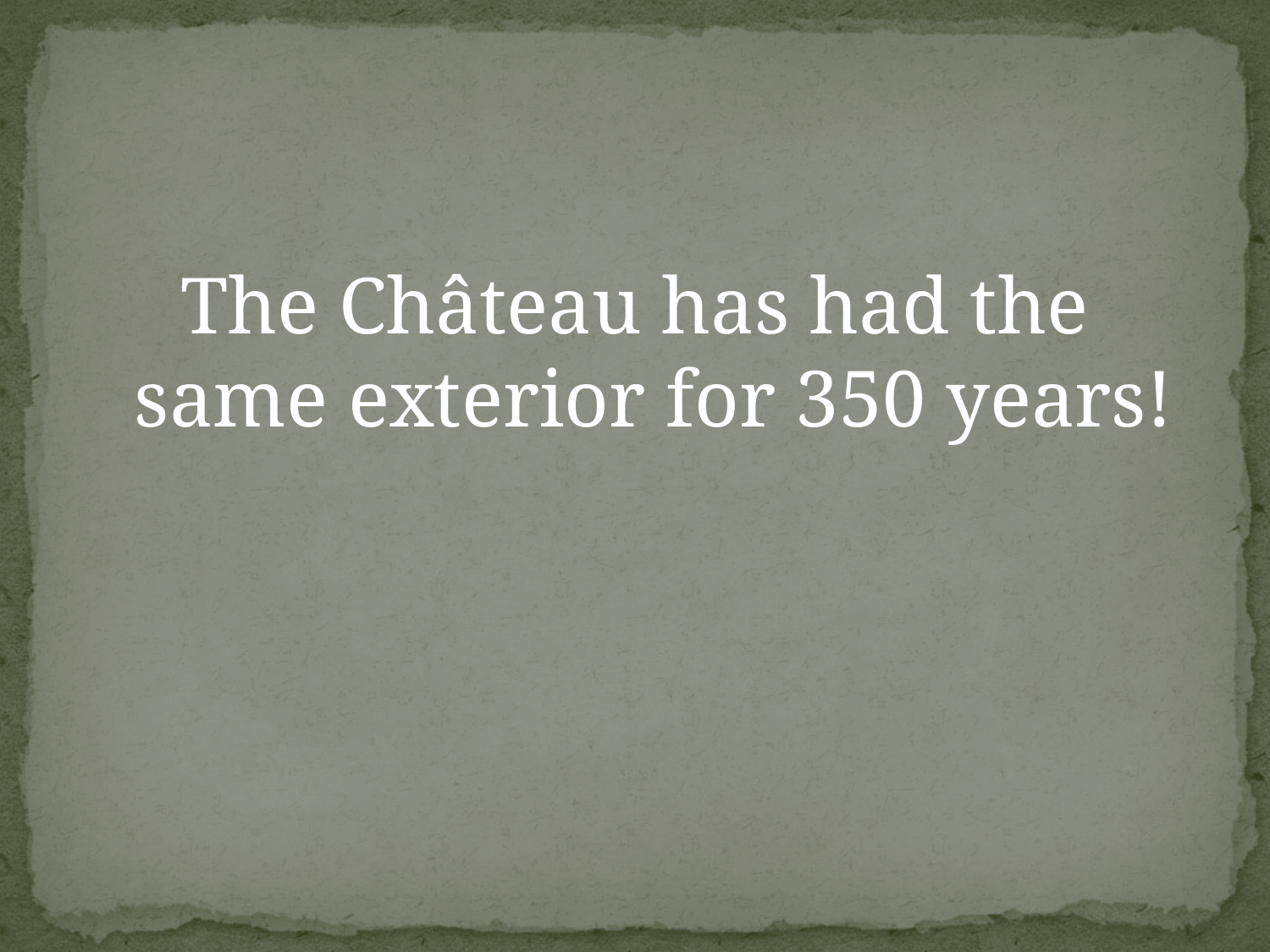

The Château has had the same exterior for 350 years!